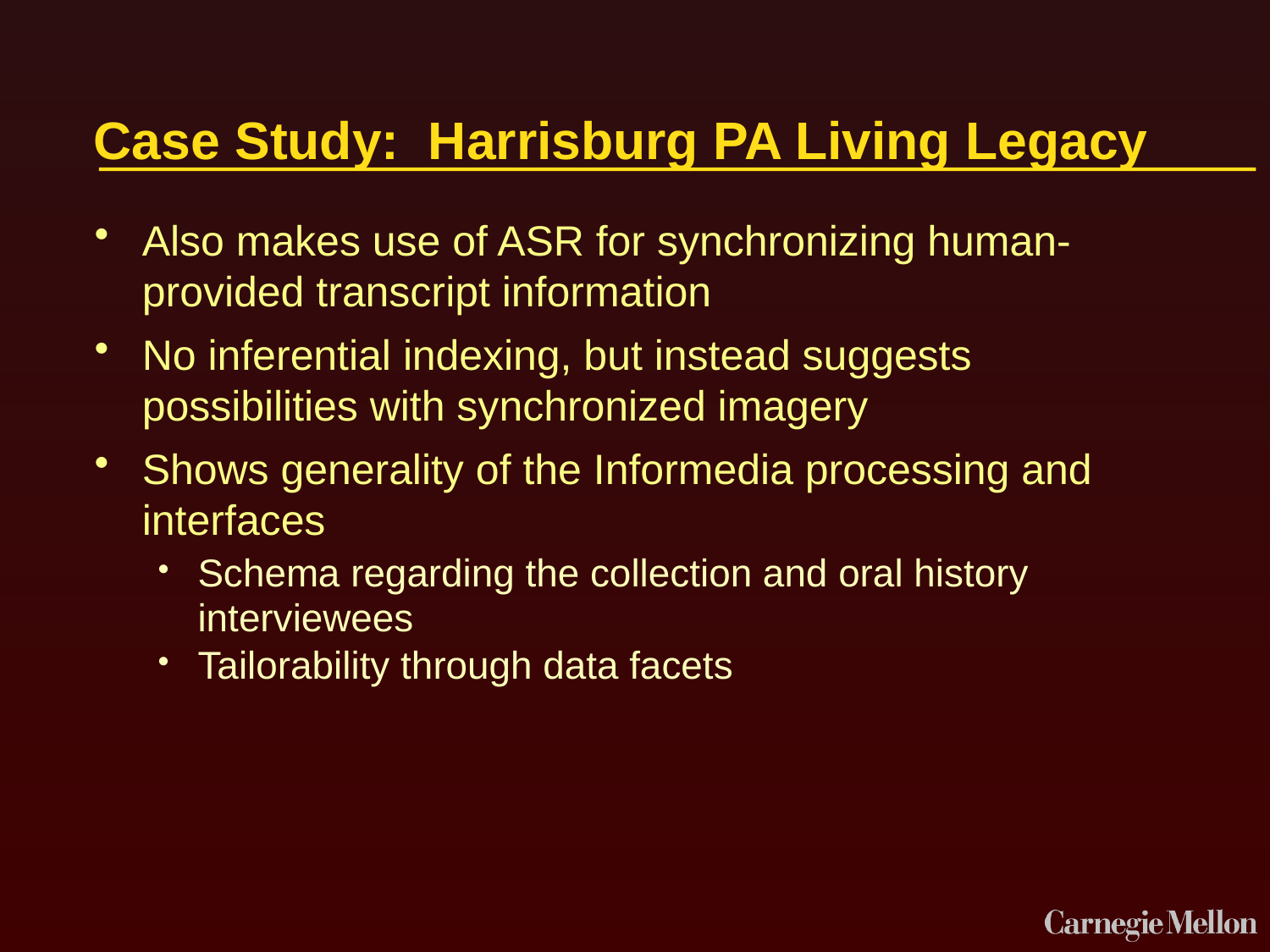

# Case Study:  Harrisburg PA Living Legacy
Also makes use of ASR for synchronizing human-provided transcript information
No inferential indexing, but instead suggests possibilities with synchronized imagery
Shows generality of the Informedia processing and interfaces
Schema regarding the collection and oral history interviewees
Tailorability through data facets